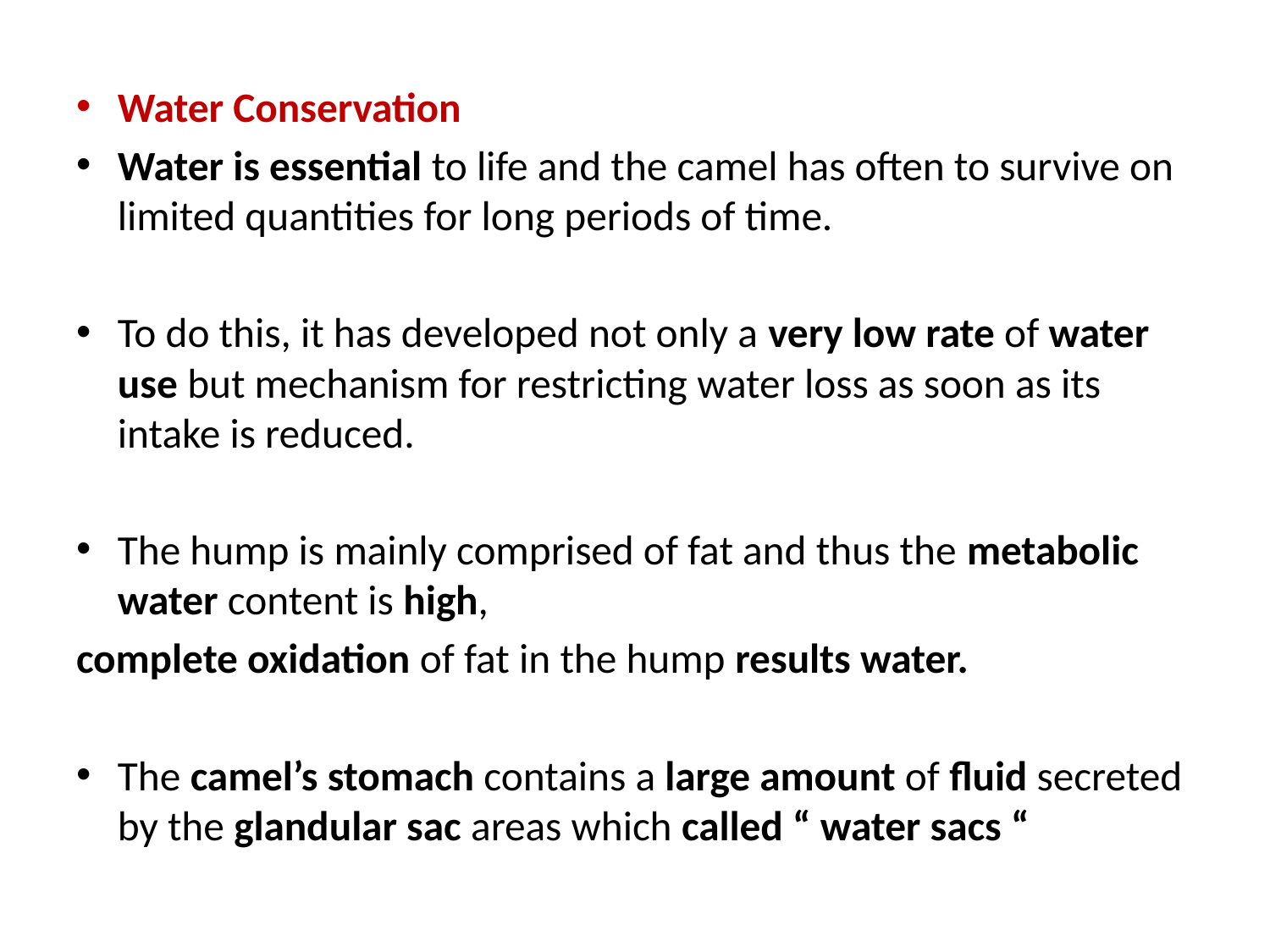

Water Conservation
Water is essential to life and the camel has often to survive on limited quantities for long periods of time.

To do this, it has developed not only a very low rate of water use but mechanism for restricting water loss as soon as its intake is reduced.

The hump is mainly comprised of fat and thus the metabolic water content is high,
complete oxidation of fat in the hump results water.

The camel’s stomach contains a large amount of fluid secreted by the glandular sac areas which called “ water sacs “